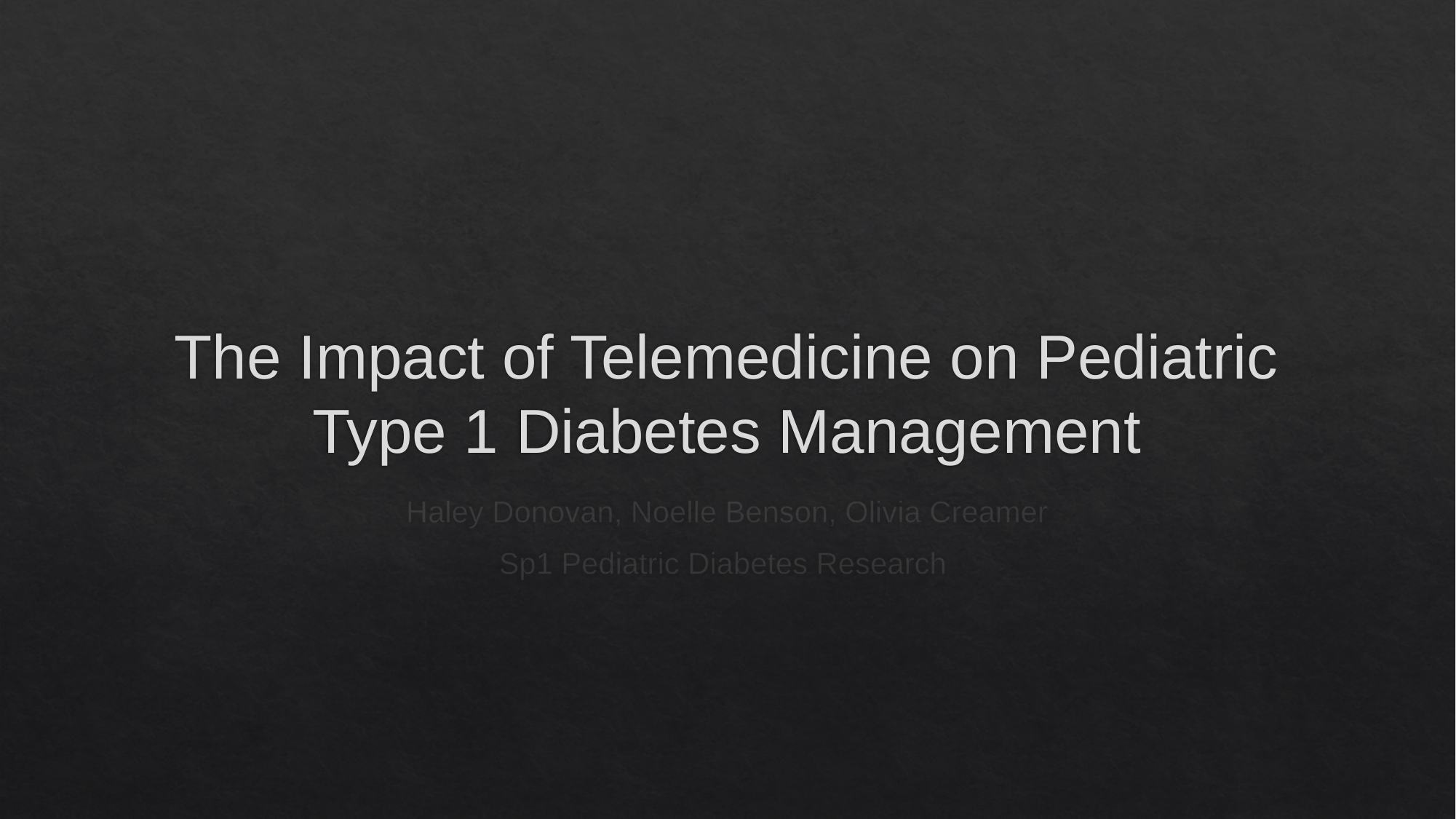

# The Impact of Telemedicine on Pediatric Type 1 Diabetes Management
Haley Donovan, Noelle Benson, Olivia Creamer
Sp1 Pediatric Diabetes Research